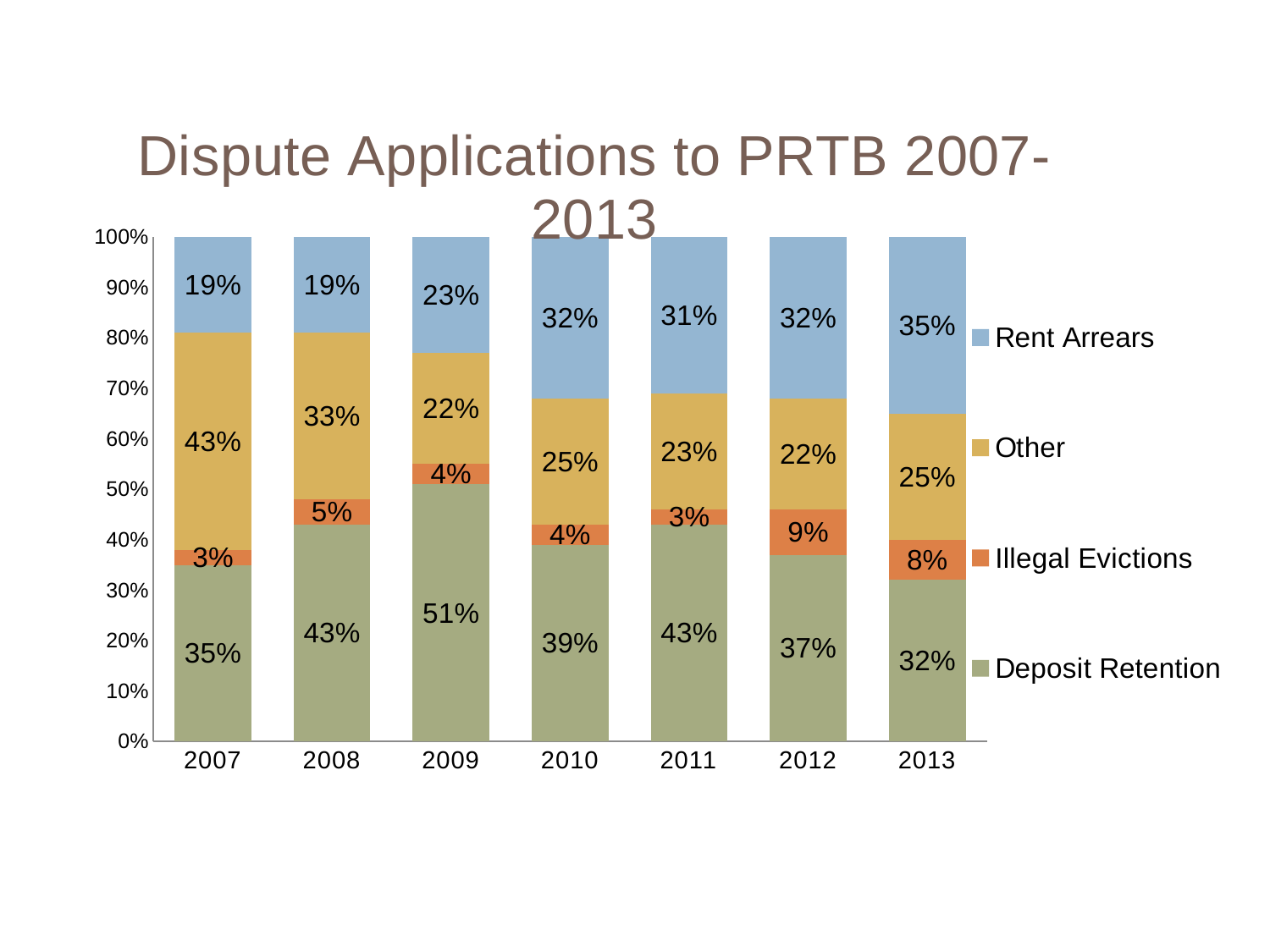

### Chart: Dispute Applications to PRTB 2007-2013

| Category | Deposit Retention | Illegal Evictions  | Other | Rent Arrears |
|---|---|---|---|---|
| 2007.0 | 0.35 | 0.03 | 0.43 | 0.19 |
| 2008.0 | 0.43 | 0.0500000000000001 | 0.330000000000002 | 0.19 |
| 2009.0 | 0.51 | 0.0400000000000001 | 0.22 | 0.23 |
| 2010.0 | 0.390000000000001 | 0.0400000000000001 | 0.25 | 0.320000000000002 |
| 2011.0 | 0.43 | 0.03 | 0.23 | 0.310000000000001 |
| 2012.0 | 0.37 | 0.09 | 0.22 | 0.320000000000002 |
| 2013.0 | 0.320000000000002 | 0.0800000000000002 | 0.25 | 0.35 |